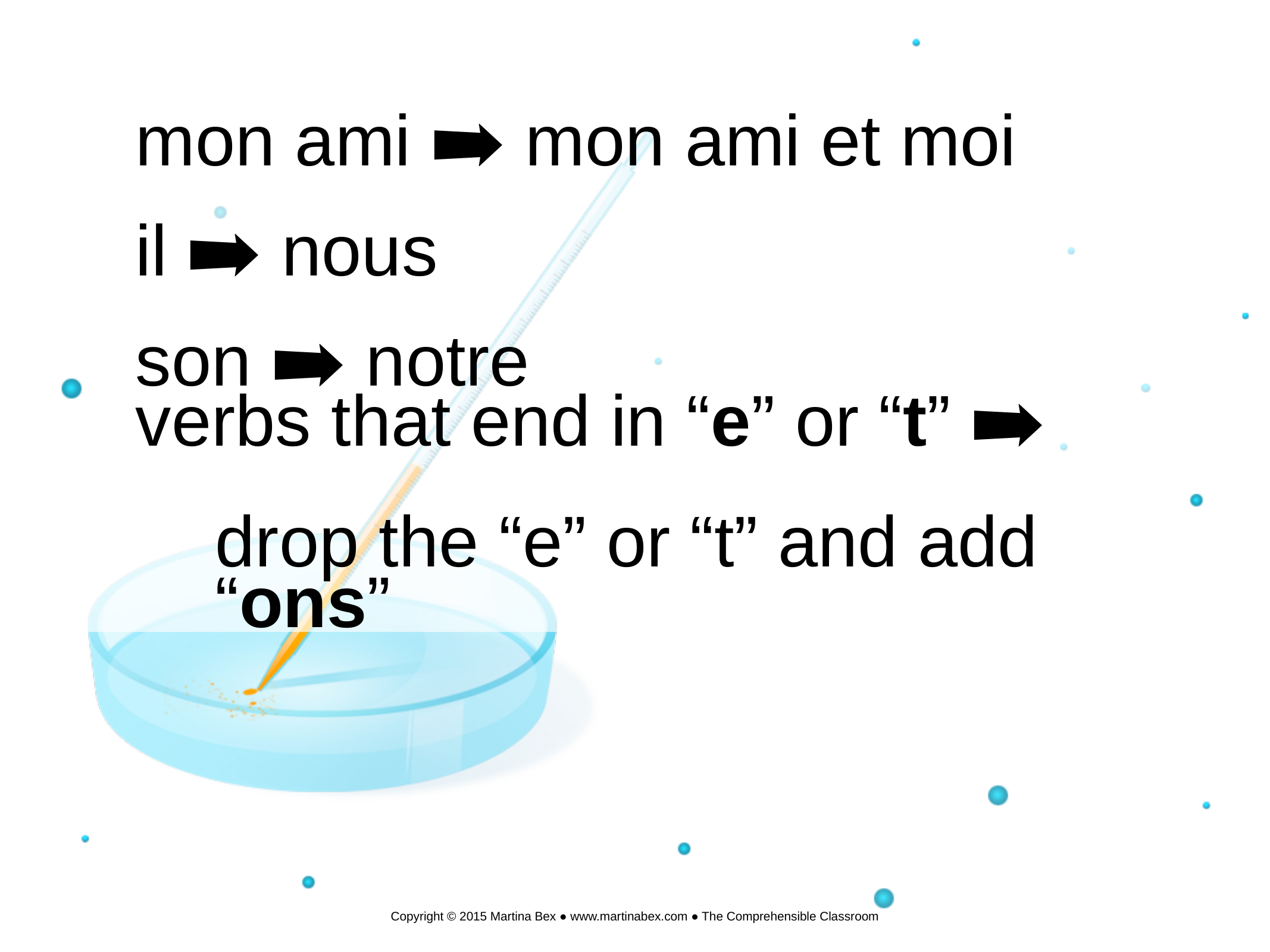

mon ami ➡︎ mon ami et moi
il ➡︎ nous
son ➡︎ notre
verbs that end in “e” or “t” ➡︎
    drop the “e” or “t” and add
    “ons”

Copyright © 2015 Martina Bex ● www.martinabex.com ● The Comprehensible Classroom